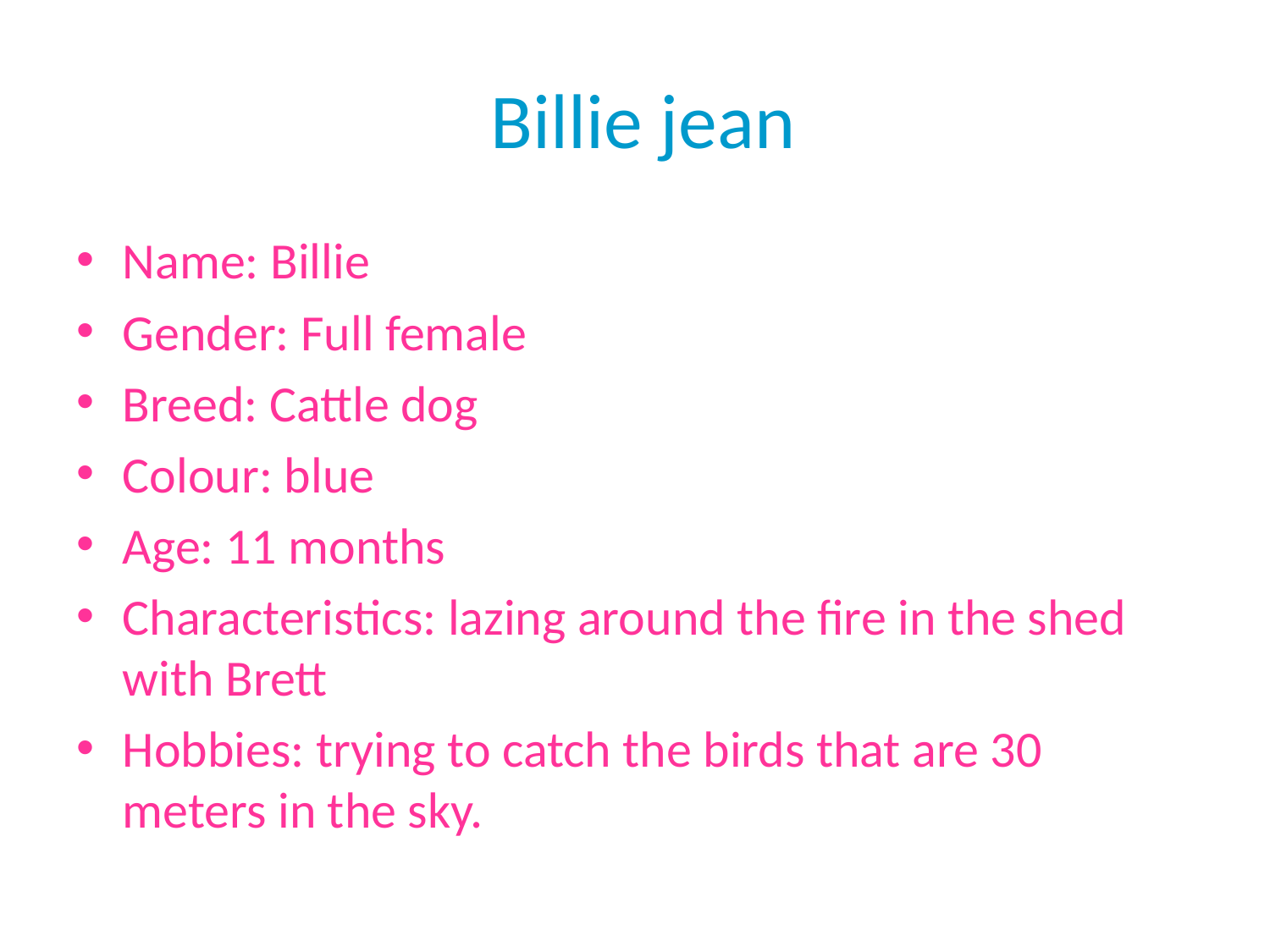

# Billie jean
Name: Billie
Gender: Full female
Breed: Cattle dog
Colour: blue
Age: 11 months
Characteristics: lazing around the fire in the shed with Brett
Hobbies: trying to catch the birds that are 30 meters in the sky.